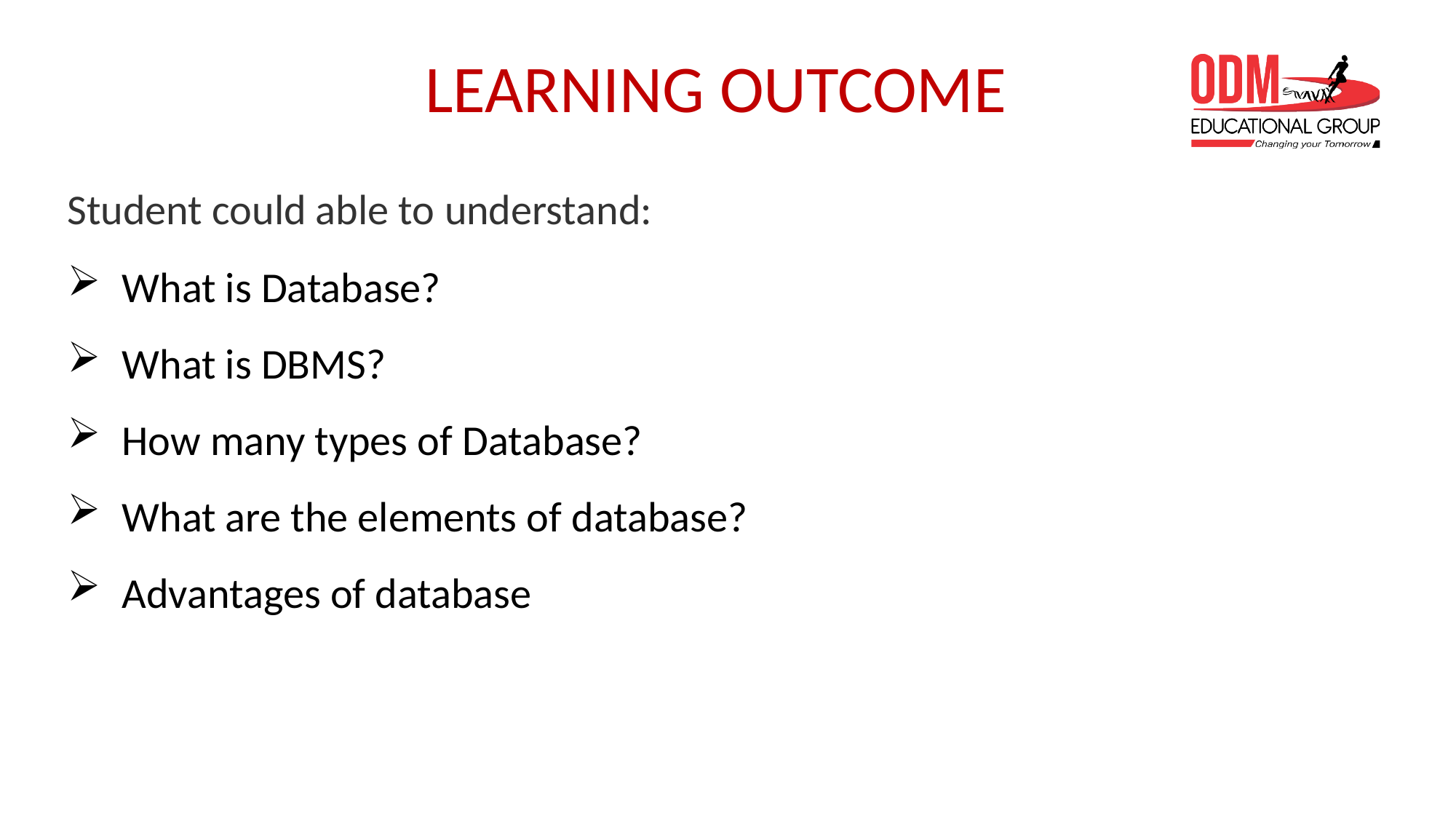

# LEARNING OUTCOME

Student could able to understand:
What is Database?
What is DBMS?
How many types of Database?
What are the elements of database?
Advantages of database